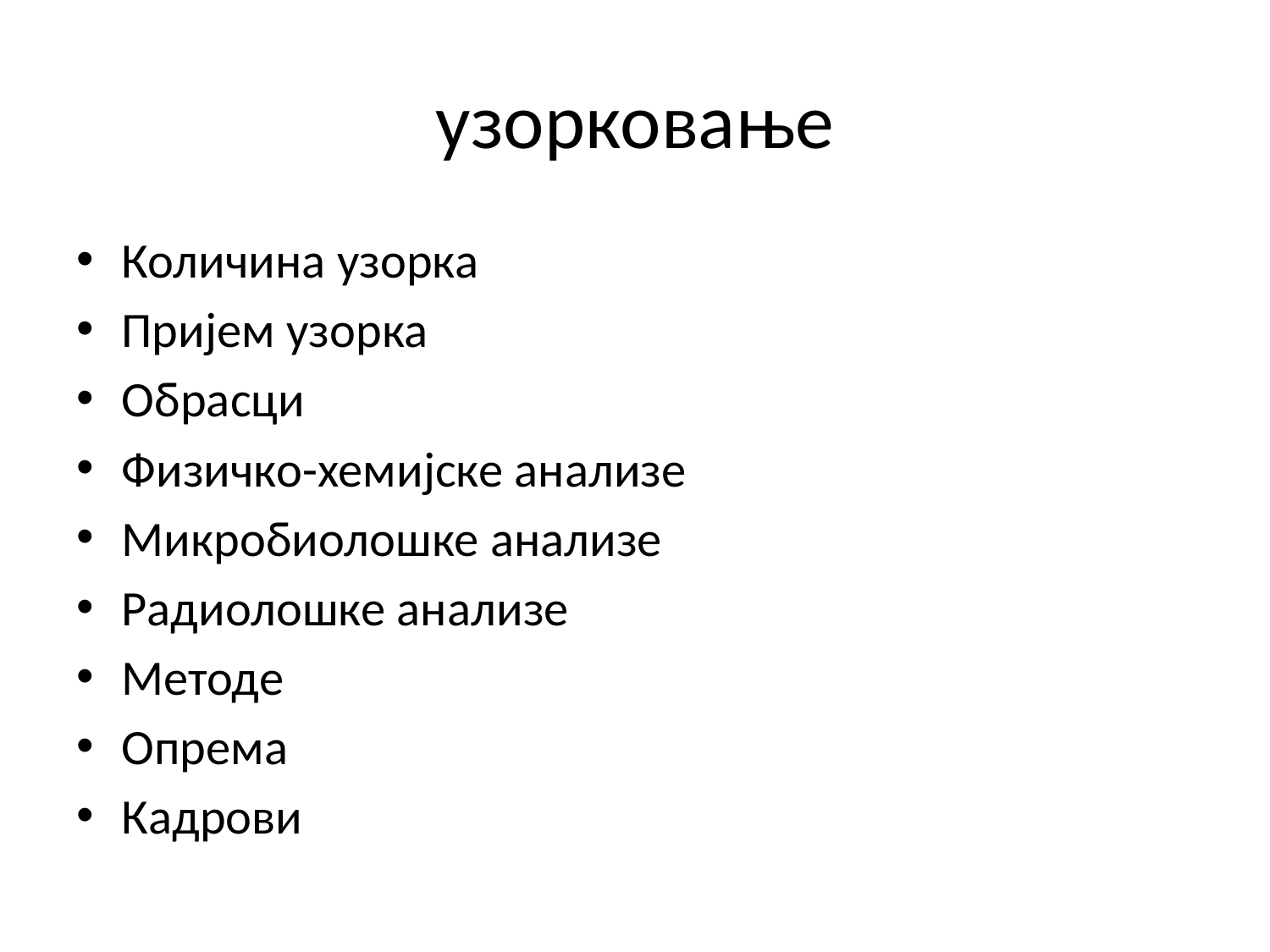

# узорковање
Количина узорка
Пријем узорка
Обрасци
Физичко-хемијске анализе
Микробиолошке анализе
Радиолошке анализе
Методе
Опрема
Кадрови